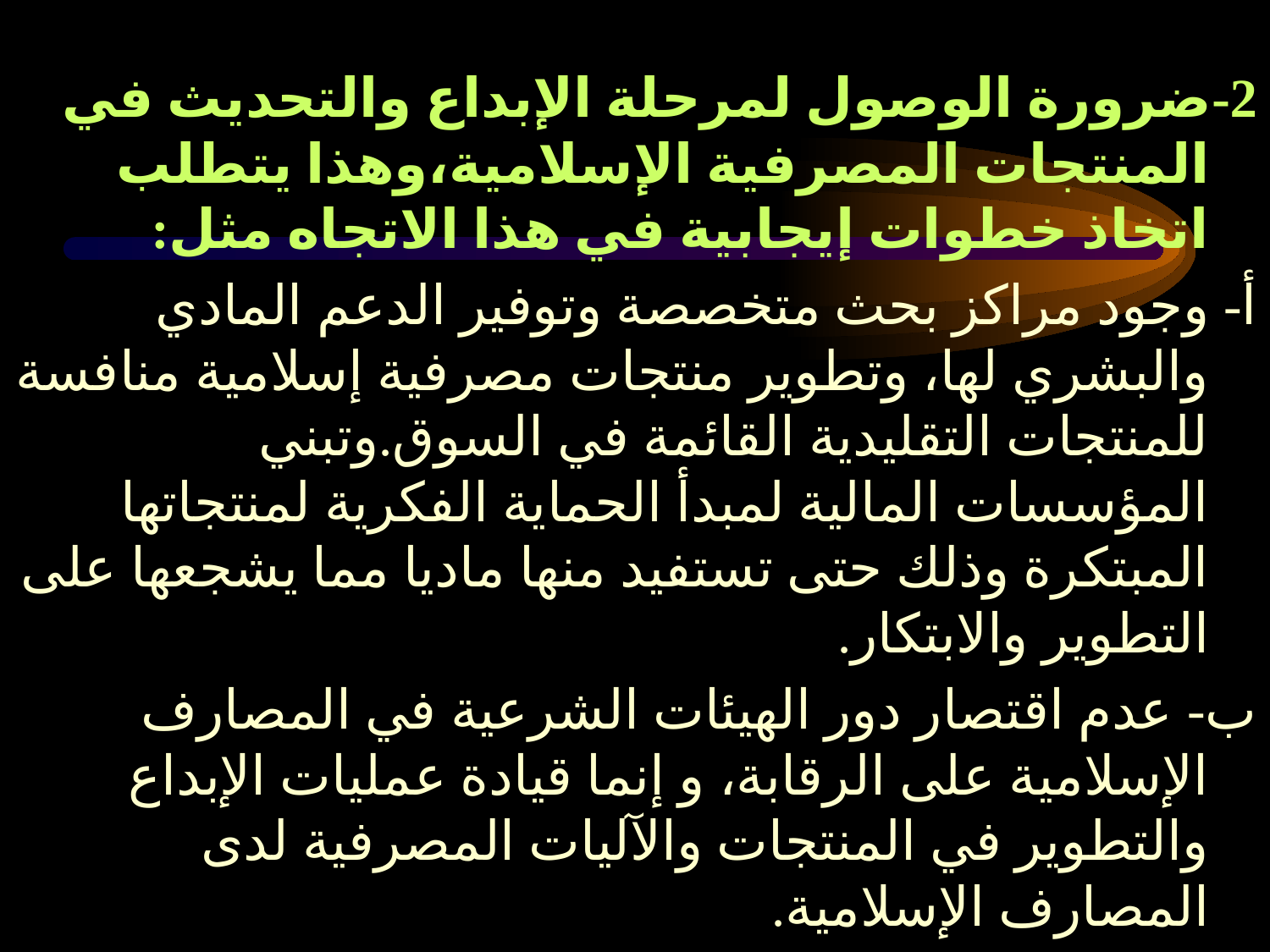

#
2-ضرورة الوصول لمرحلة الإبداع والتحديث في المنتجات المصرفية الإسلامية،وهذا يتطلب اتخاذ خطوات إيجابية في هذا الاتجاه مثل:
أ- وجود مراكز بحث متخصصة وتوفير الدعم المادي والبشري لها، وتطوير منتجات مصرفية إسلامية منافسة للمنتجات التقليدية القائمة في السوق.وتبني المؤسسات المالية لمبدأ الحماية الفكرية لمنتجاتها المبتكرة وذلك حتى تستفيد منها ماديا مما يشجعها على التطوير والابتكار.
ب- عدم اقتصار دور الهيئات الشرعية في المصارف الإسلامية على الرقابة، و إنما قيادة عمليات الإبداع والتطوير في المنتجات والآليات المصرفية لدى المصارف الإسلامية.
جـ- قيام الدول العربية والإسلامية بإحلال الاقتصاد المرتكز على الأسس الإسلامية محله اللائق به في الجامعات ومراكز الدراسات والمؤتمرات والندوات ، والعمل على  نشره نظرياً وتطبيقياً.